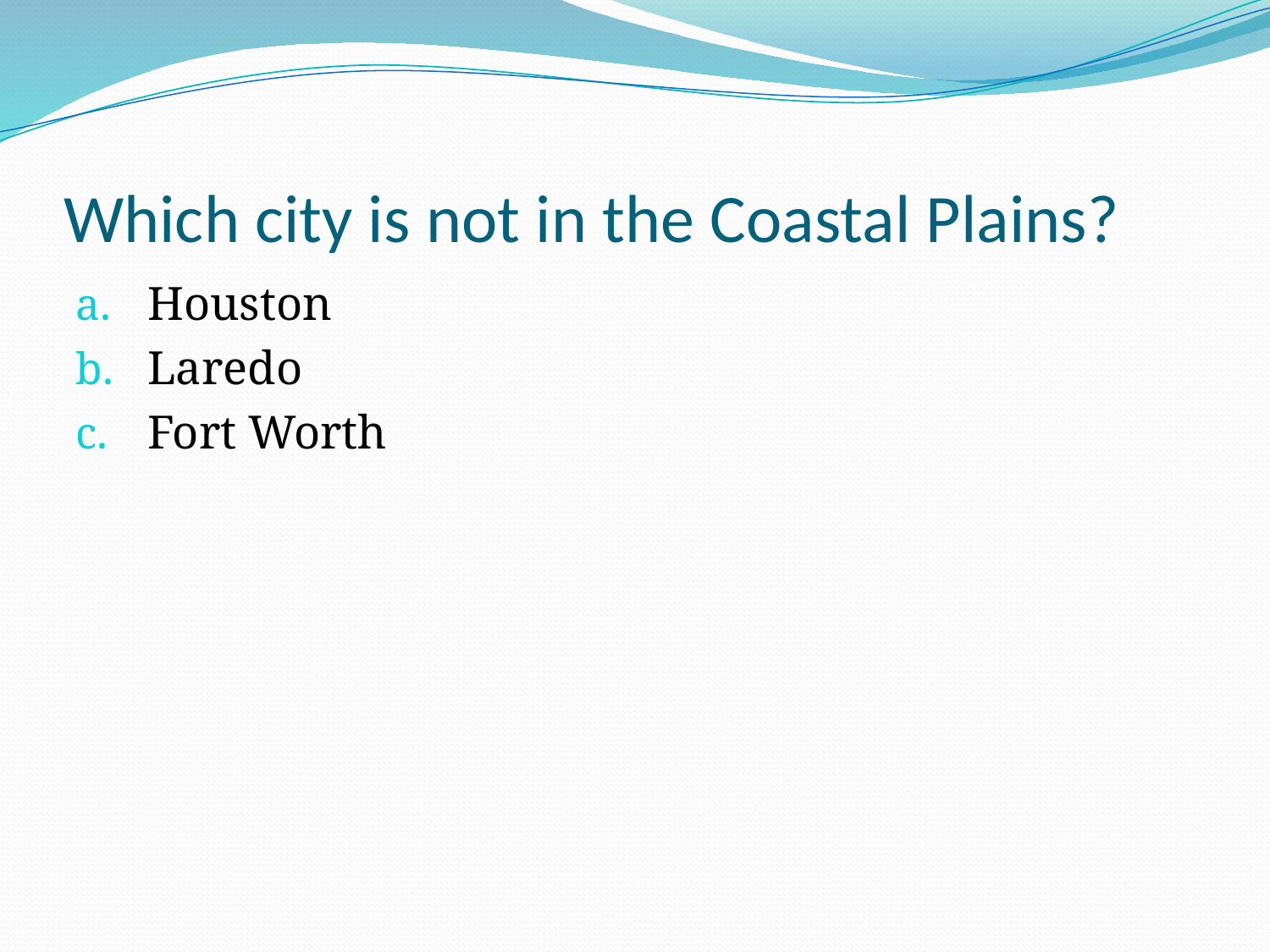

# Which city is not in the Coastal Plains?
Houston
Laredo
Fort Worth